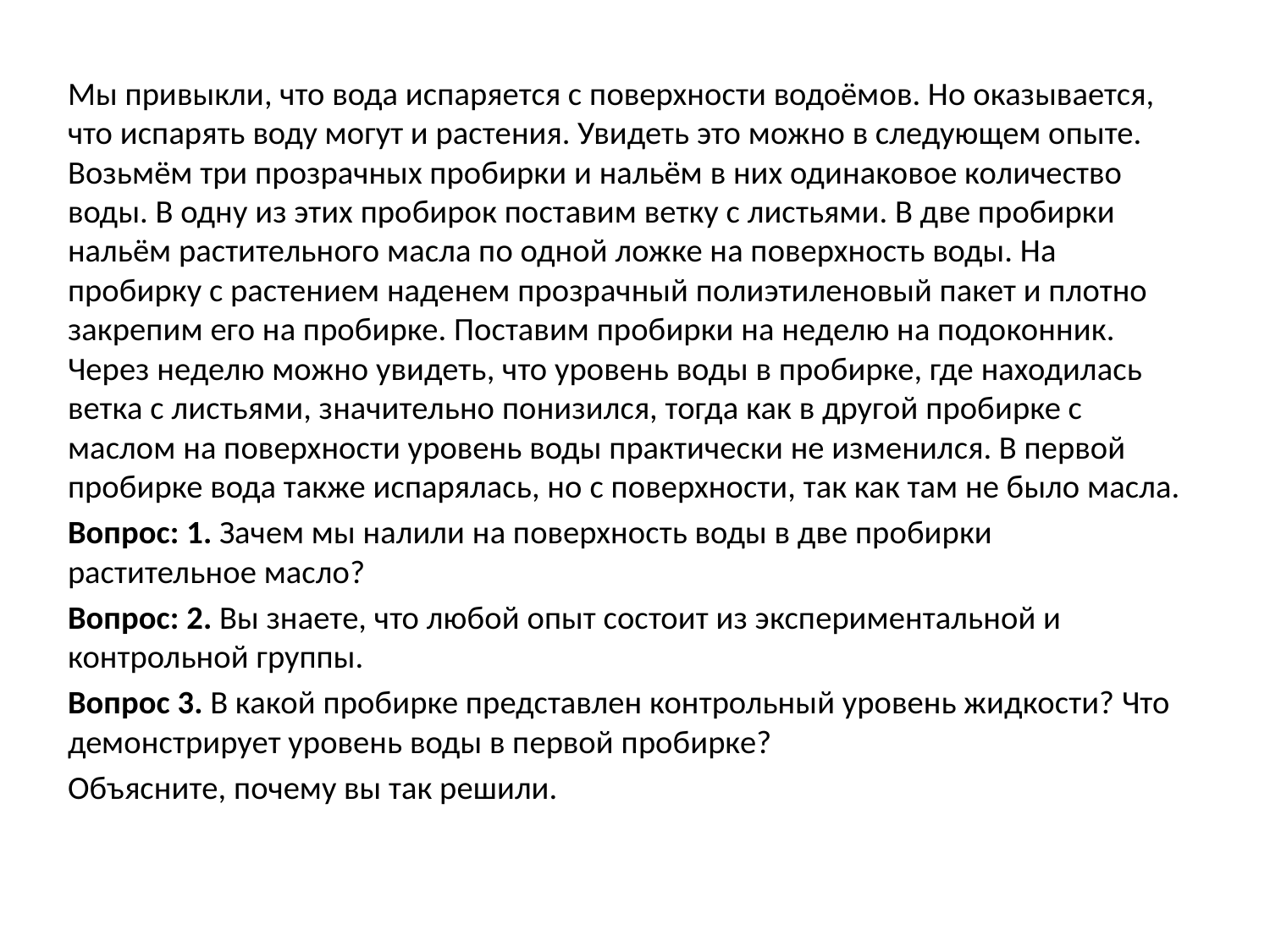

Мы привыкли, что вода испаряется с поверхности водоёмов. Но оказывается, что испарять воду могут и растения. Увидеть это можно в следующем опыте. Возьмём три прозрачных пробирки и нальём в них одинаковое количество воды. В одну из этих пробирок поставим ветку с листьями. В две пробирки нальём растительного масла по одной ложке на поверхность воды. На пробирку с растением наденем прозрачный полиэтиленовый пакет и плотно закрепим его на пробирке. Поставим пробирки на неделю на подоконник. Через неделю можно увидеть, что уровень воды в пробирке, где находилась ветка с листьями, значительно понизился, тогда как в другой пробирке с маслом на поверхности уровень воды практически не изменился. В первой пробирке вода также испарялась, но с поверхности, так как там не было масла.
Вопрос: 1. Зачем мы налили на поверхность воды в две пробирки растительное масло?
Вопрос: 2. Вы знаете, что любой опыт состоит из экспериментальной и контрольной группы.
Вопрос 3. В какой пробирке представлен контрольный уровень жидкости? Что демонстрирует уровень воды в первой пробирке?
Объясните, почему вы так решили.